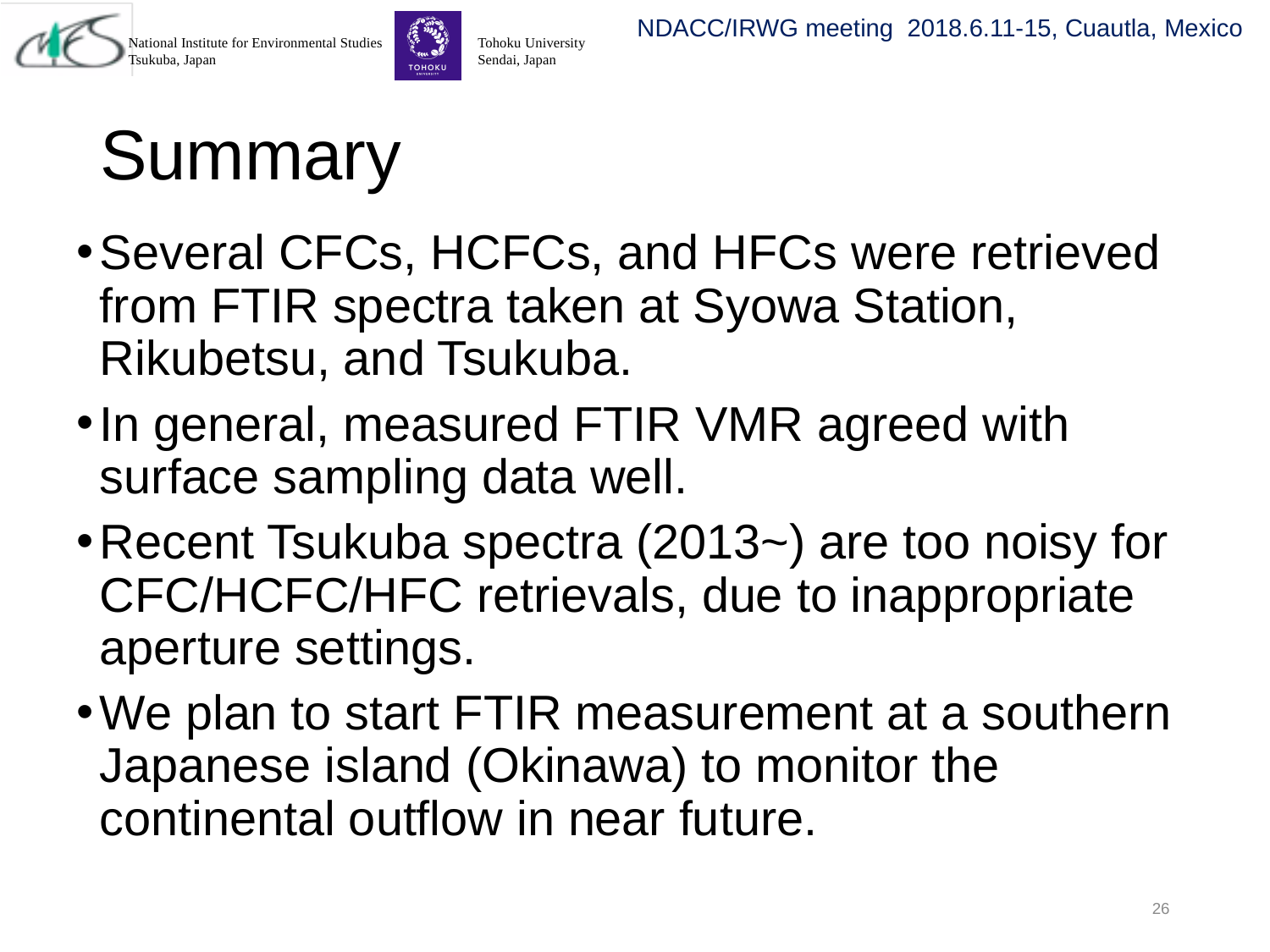

# Summary
Several CFCs, HCFCs, and HFCs were retrieved from FTIR spectra taken at Syowa Station, Rikubetsu, and Tsukuba.
In general, measured FTIR VMR agreed with surface sampling data well.
Recent Tsukuba spectra (2013~) are too noisy for CFC/HCFC/HFC retrievals, due to inappropriate aperture settings.
We plan to start FTIR measurement at a southern Japanese island (Okinawa) to monitor the continental outflow in near future.
26